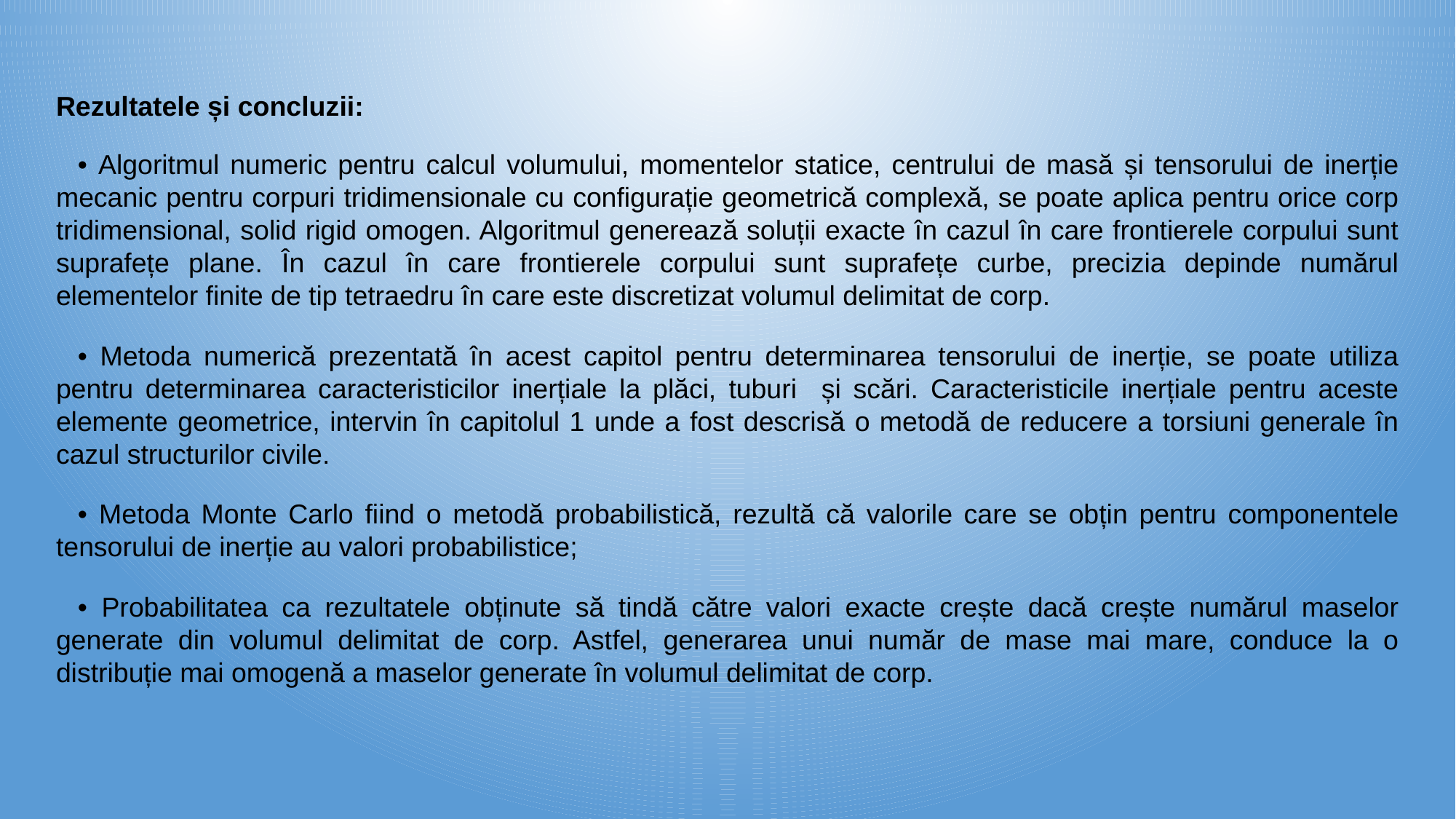

Rezultatele și concluzii:
• Algoritmul numeric pentru calcul volumului, momentelor statice, centrului de masă și tensorului de inerție mecanic pentru corpuri tridimensionale cu configurație geometrică complexă, se poate aplica pentru orice corp tridimensional, solid rigid omogen. Algoritmul generează soluții exacte în cazul în care frontierele corpului sunt suprafețe plane. În cazul în care frontierele corpului sunt suprafețe curbe, precizia depinde numărul elementelor finite de tip tetraedru în care este discretizat volumul delimitat de corp.
• Metoda numerică prezentată în acest capitol pentru determinarea tensorului de inerție, se poate utiliza pentru determinarea caracteristicilor inerțiale la plăci, tuburi  și scări. Caracteristicile inerțiale pentru aceste elemente geometrice, intervin în capitolul 1 unde a fost descrisă o metodă de reducere a torsiuni generale în cazul structurilor civile.
• Metoda Monte Carlo fiind o metodă probabilistică, rezultă că valorile care se obțin pentru componentele tensorului de inerție au valori probabilistice;
• Probabilitatea ca rezultatele obținute să tindă către valori exacte crește dacă crește numărul maselor generate din volumul delimitat de corp. Astfel, generarea unui număr de mase mai mare, conduce la o distribuție mai omogenă a maselor generate în volumul delimitat de corp.